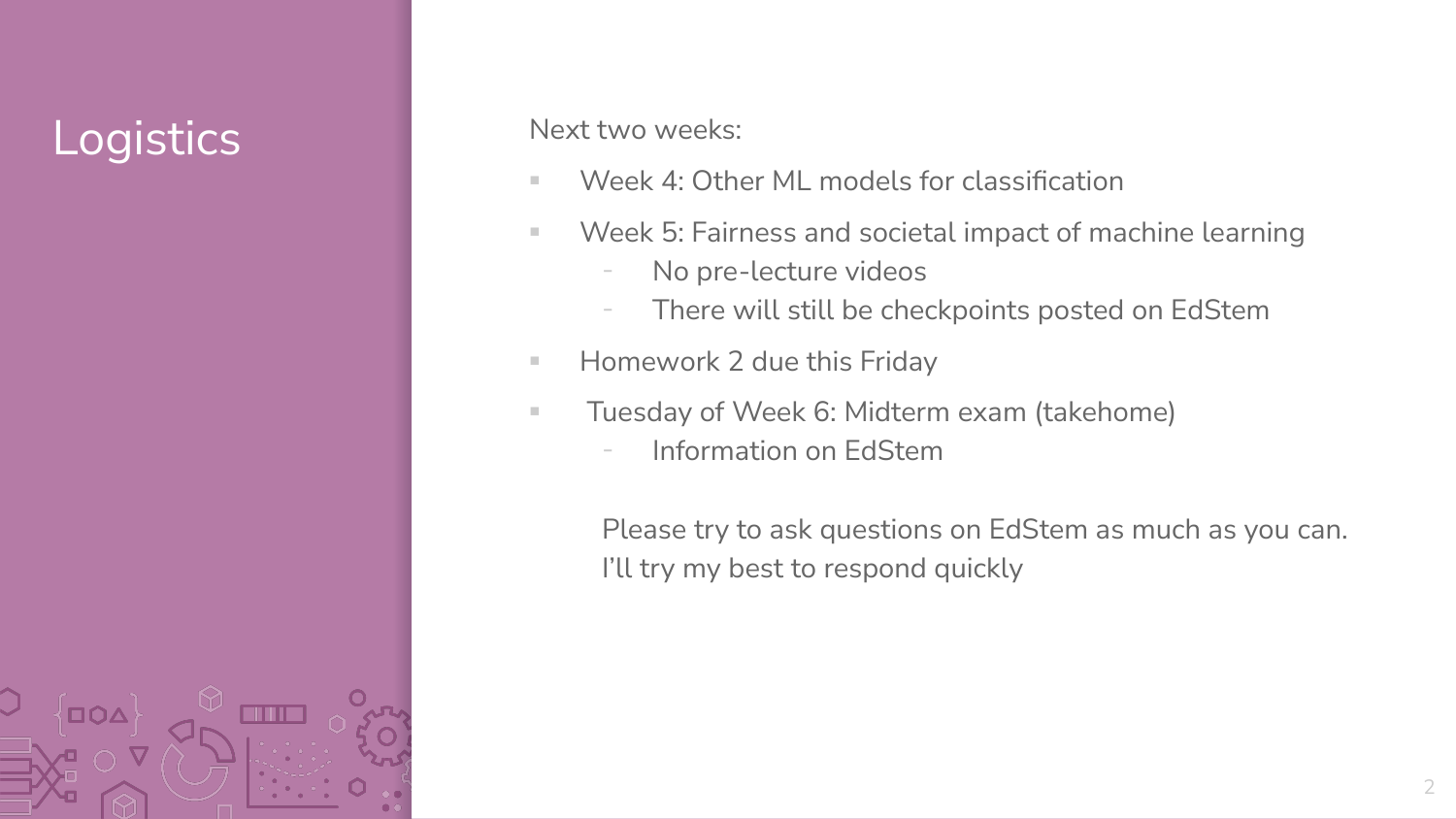

# Logistics
Next two weeks:
Week 4: Other ML models for classification
Week 5: Fairness and societal impact of machine learning
No pre-lecture videos
There will still be checkpoints posted on EdStem
Homework 2 due this Friday
 Tuesday of Week 6: Midterm exam (takehome)
Information on EdStem

Please try to ask questions on EdStem as much as you can. I’ll try my best to respond quickly

2